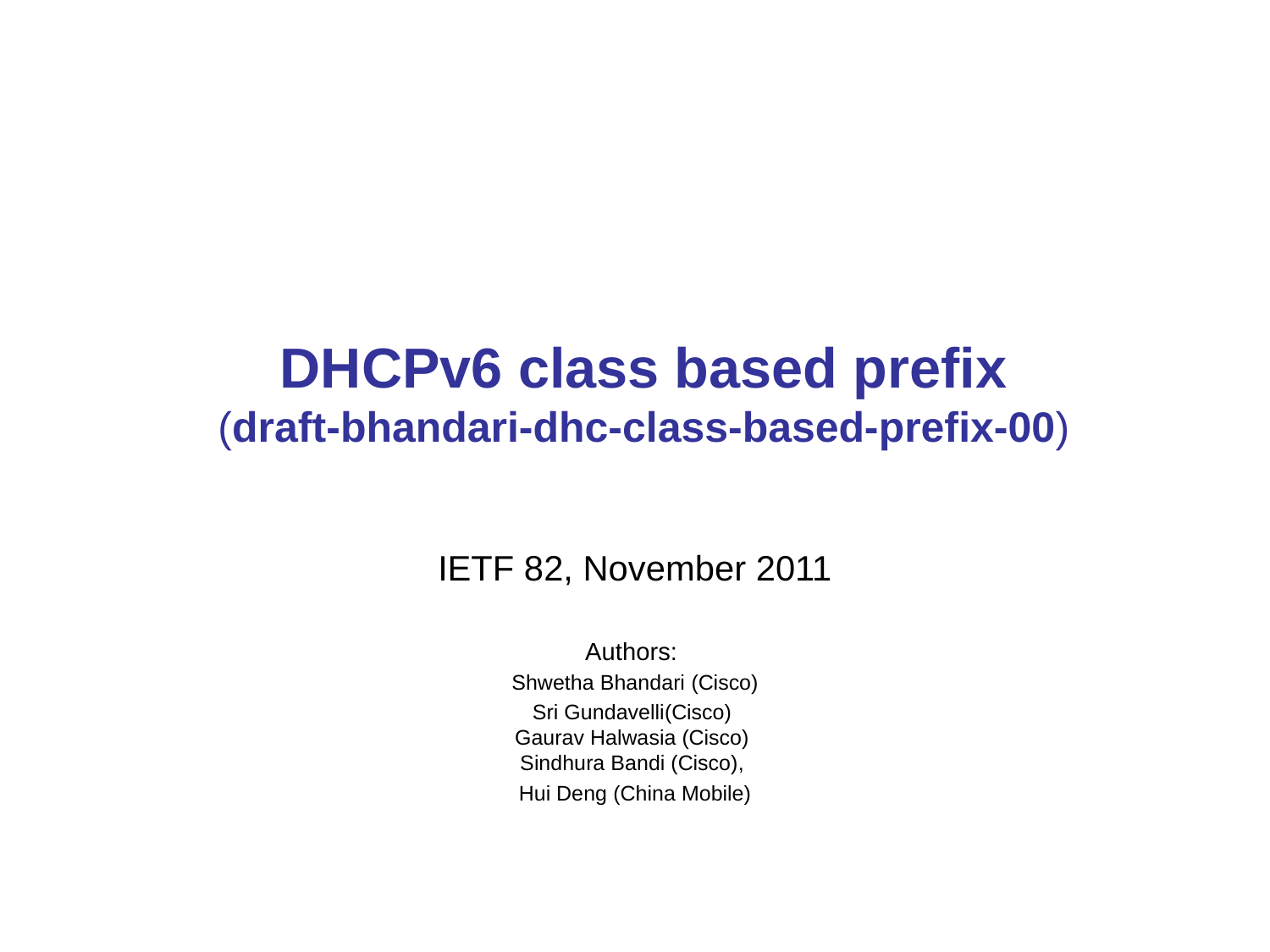

# DHCPv6 class based prefix (draft-bhandari-dhc-class-based-prefix-00)
IETF 82, November 2011
Authors:
Shwetha Bhandari (Cisco)
Sri Gundavelli(Cisco)
Gaurav Halwasia (Cisco)
Sindhura Bandi (Cisco),
Hui Deng (China Mobile)